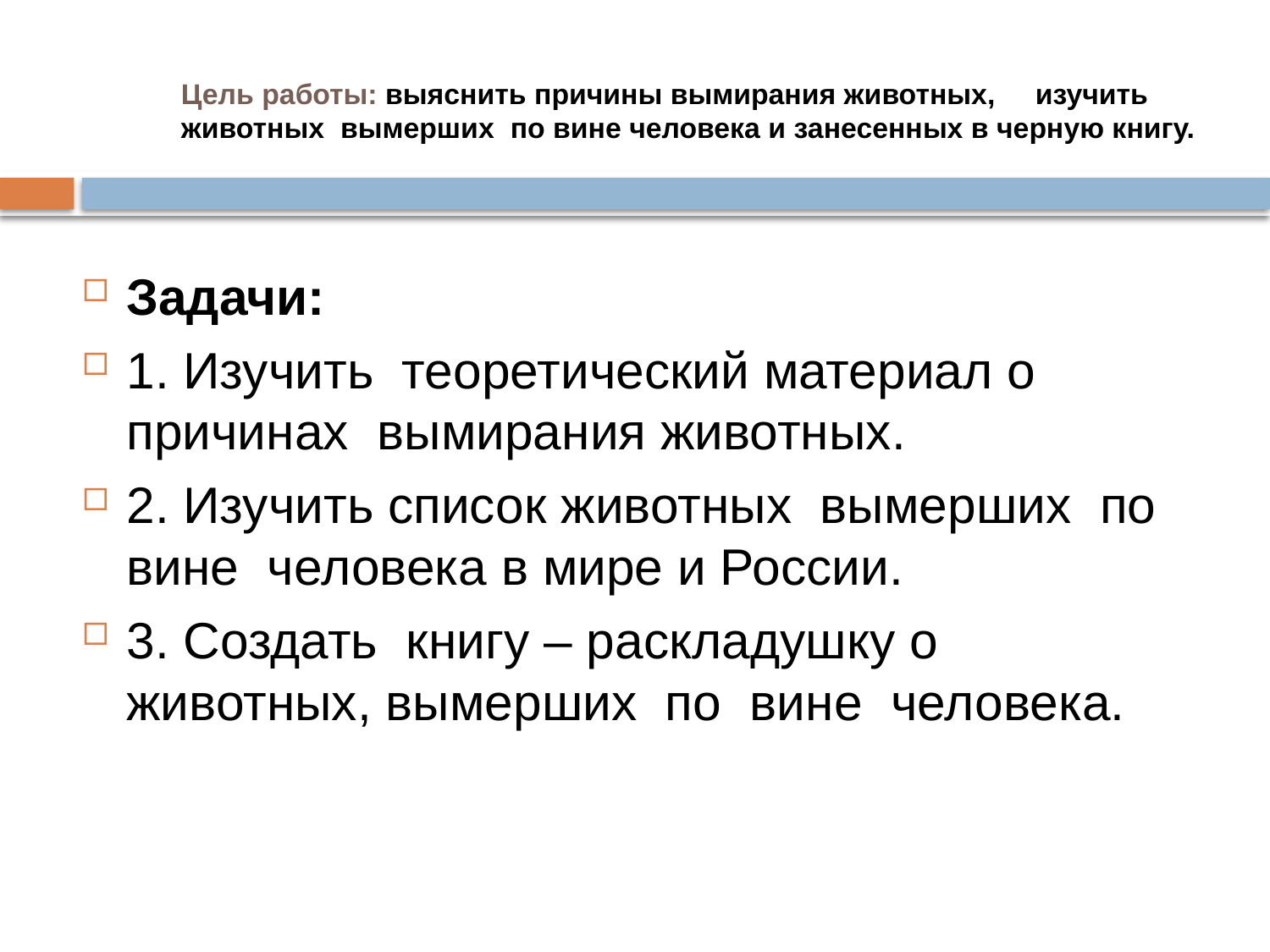

# Цель работы: выяснить причины вымирания животных,     изучить  животных  вымерших  по вине человека и занесенных в черную книгу.
Задачи:
1. Изучить  теоретический материал о  причинах  вымирания животных.
2. Изучить список животных  вымерших  по  вине  человека в мире и России.
3. Создать  книгу – раскладушку о  животных, вымерших  по  вине  человека.